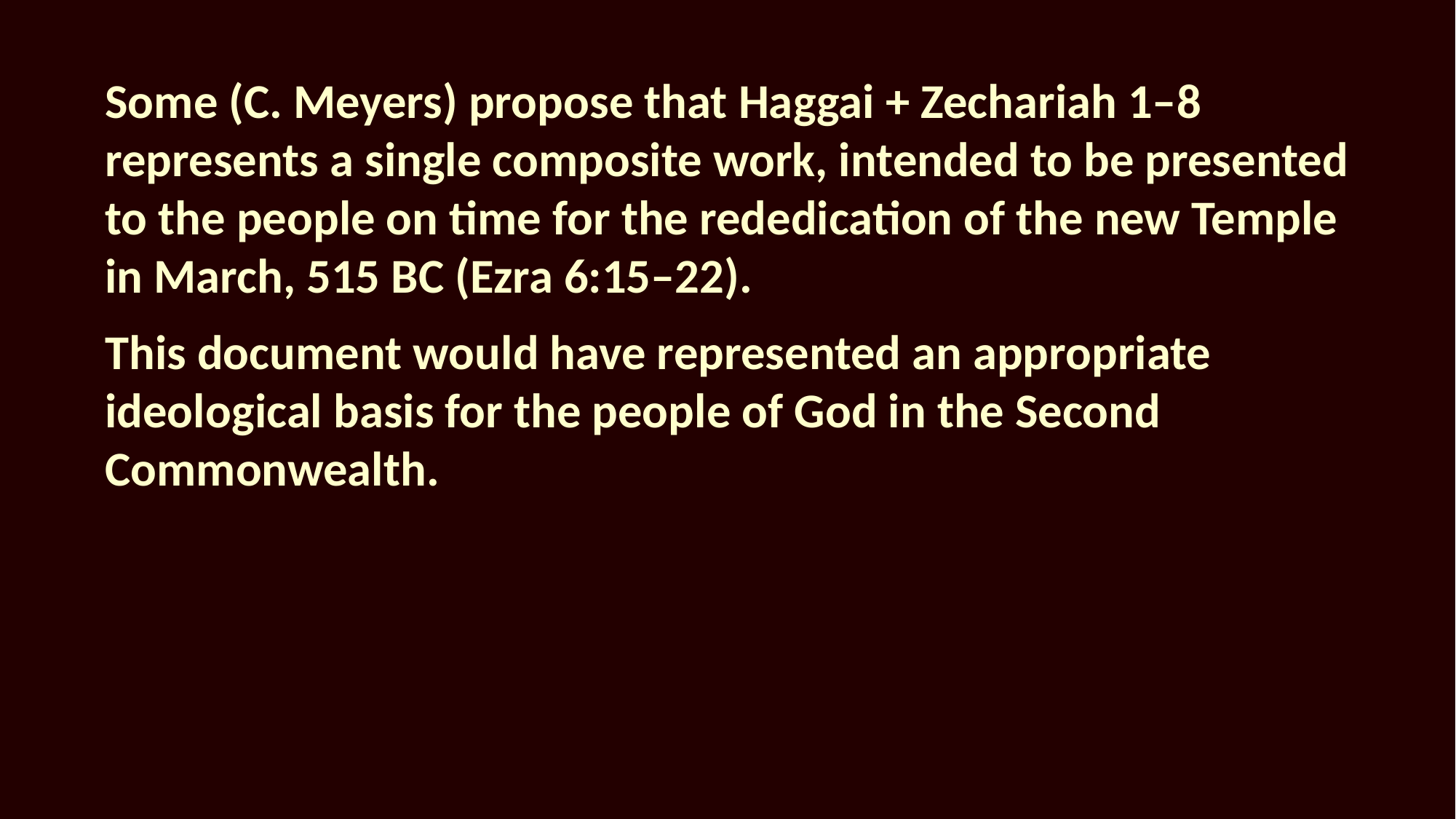

Some (C. Meyers) propose that Haggai + Zechariah 1–8 represents a single composite work, intended to be presented to the people on time for the rededication of the new Temple in March, 515 BC (Ezra 6:15–22).
This document would have represented an appropriate ideological basis for the people of God in the Second Commonwealth.